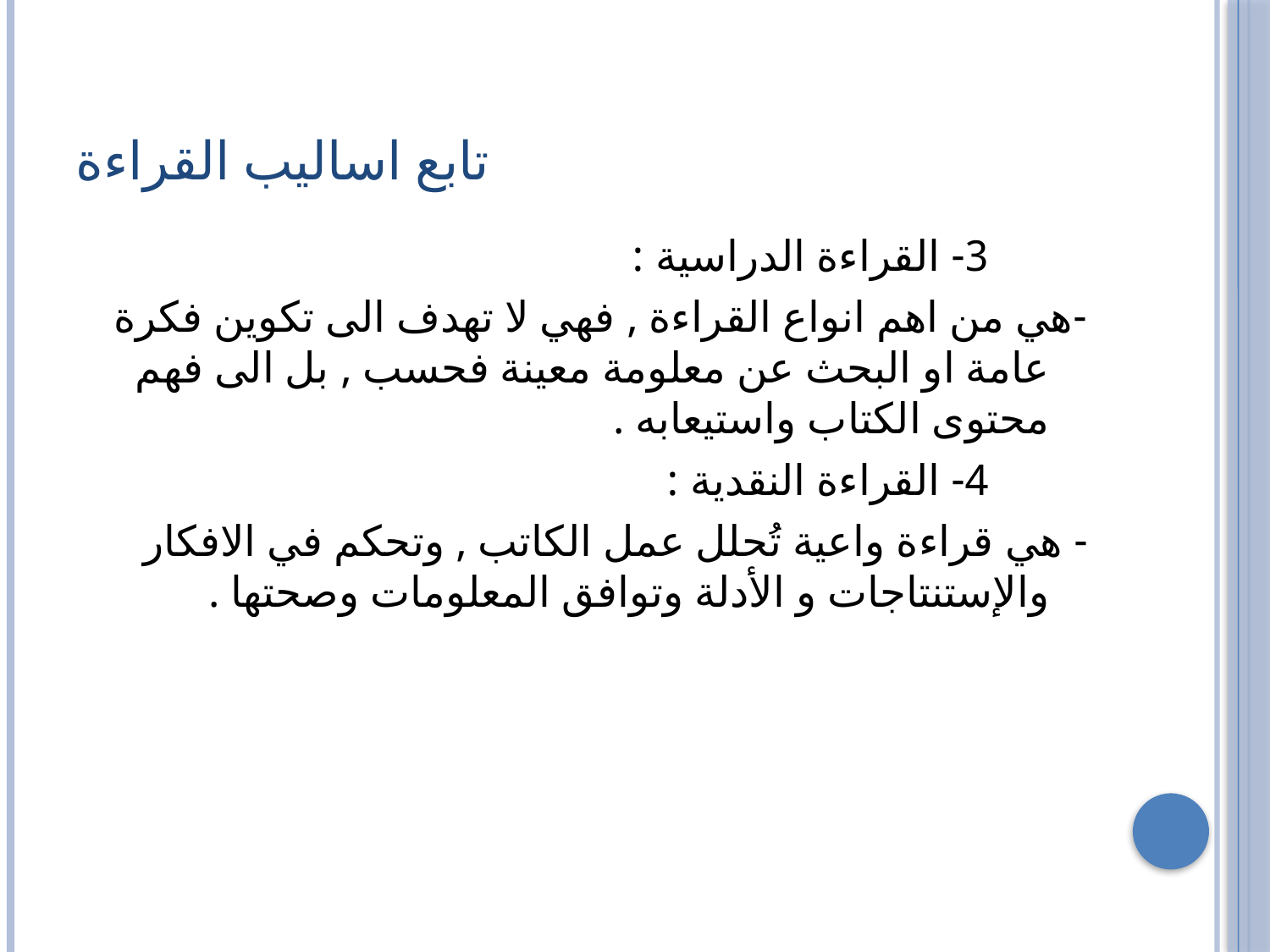

# تابع اساليب القراءة
         3- القراءة الدراسية :
-هي من اهم انواع القراءة , فهي لا تهدف الى تكوين فكرة عامة او البحث عن معلومة معينة فحسب , بل الى فهم محتوى الكتاب واستيعابه .
         4- القراءة النقدية :
- هي قراءة واعية تُحلل عمل الكاتب , وتحكم في الافكار والإستنتاجات و الأدلة وتوافق المعلومات وصحتها .